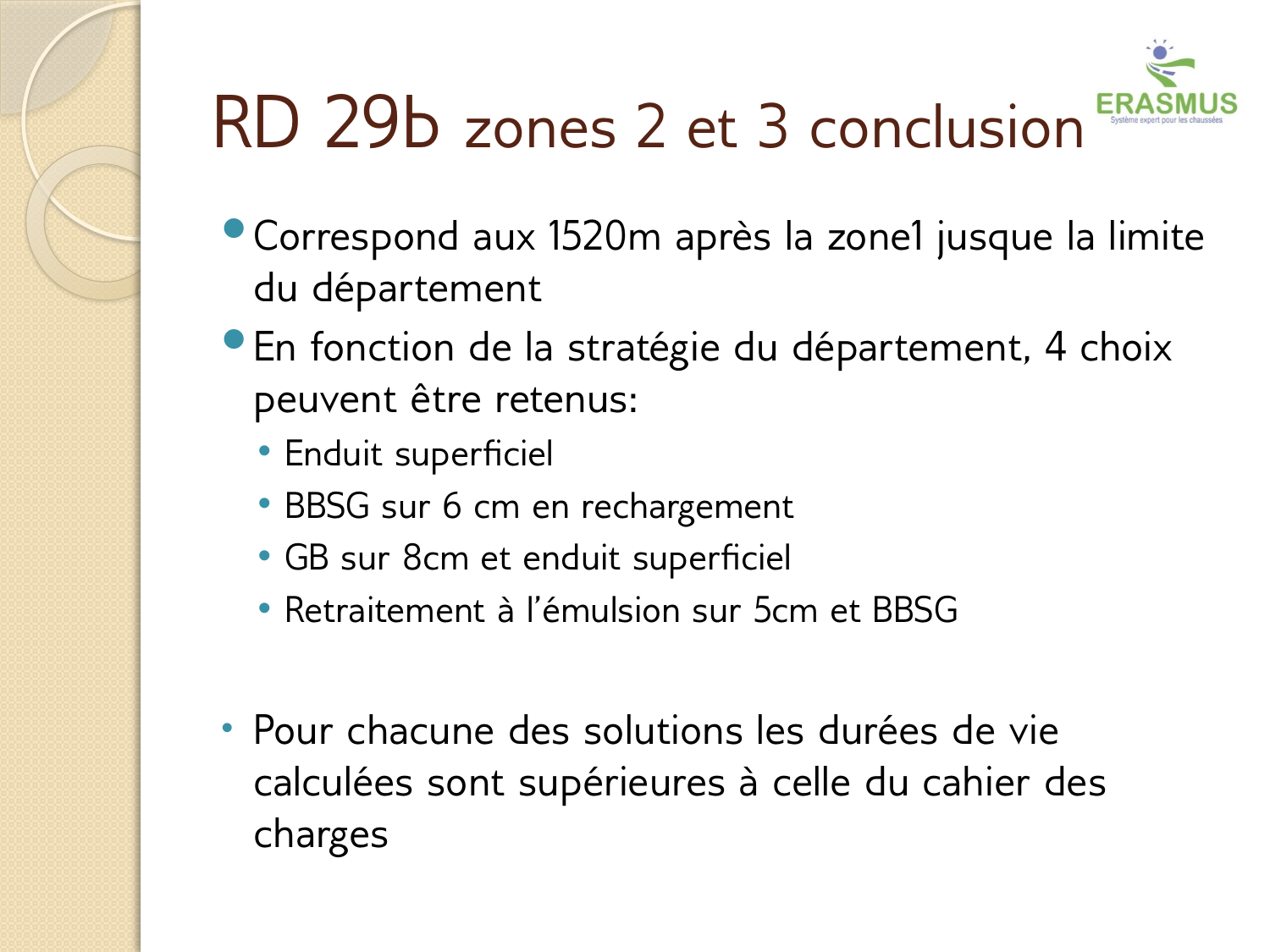

# RD 29b zones 2 et 3 conclusion
Correspond aux 1520m après la zone1 jusque la limite du département
En fonction de la stratégie du département, 4 choix peuvent être retenus:
Enduit superficiel
BBSG sur 6 cm en rechargement
GB sur 8cm et enduit superficiel
Retraitement à l’émulsion sur 5cm et BBSG

Pour chacune des solutions les durées de vie calculées sont supérieures à celle du cahier des charges